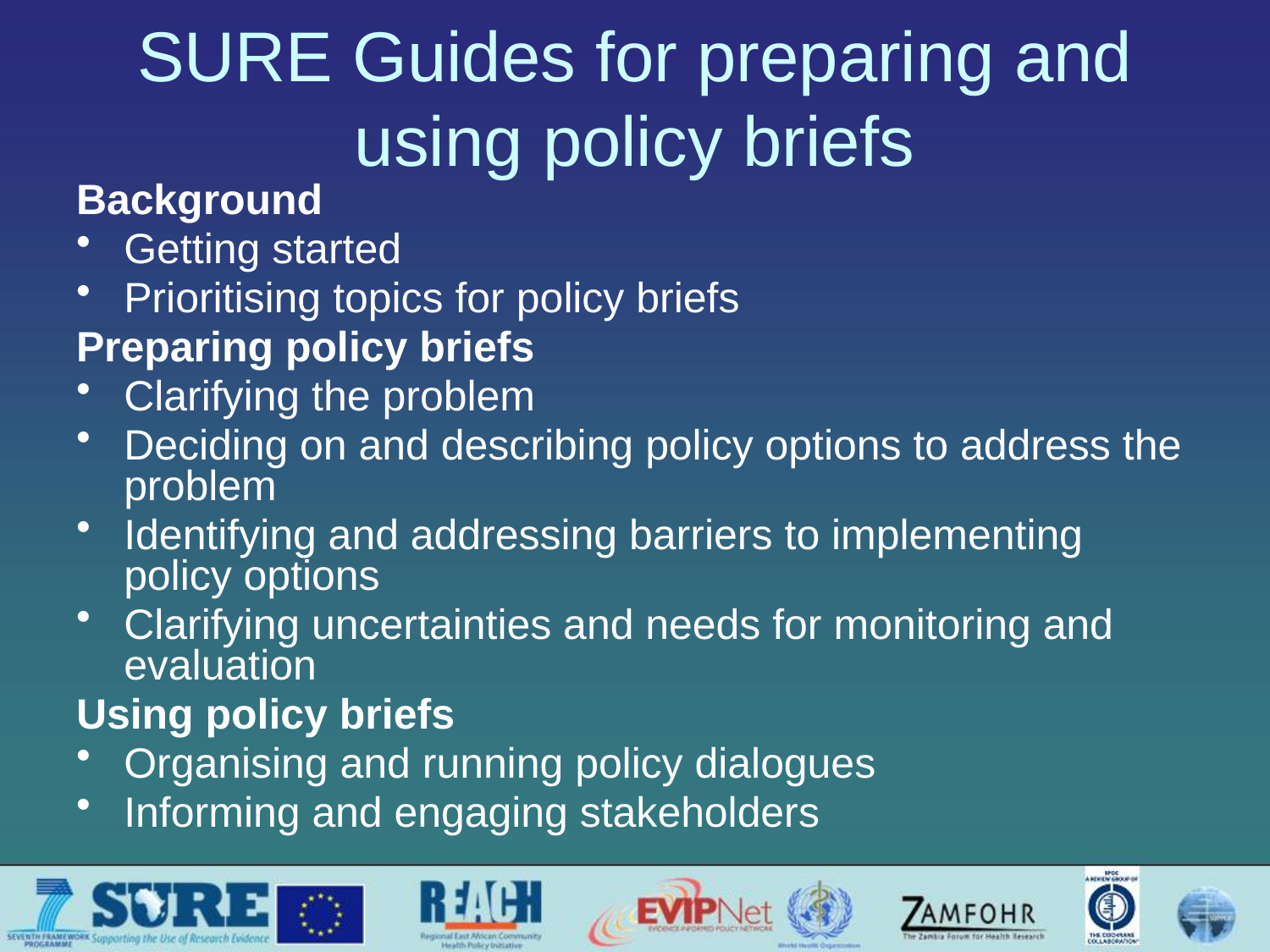

# SURE Guides for preparing and using policy briefs
Background
Getting started
Prioritising topics for policy briefs
Preparing policy briefs
Clarifying the problem
Deciding on and describing policy options to address the problem
Identifying and addressing barriers to implementing policy options
Clarifying uncertainties and needs for monitoring and evaluation
Using policy briefs
Organising and running policy dialogues
Informing and engaging stakeholders